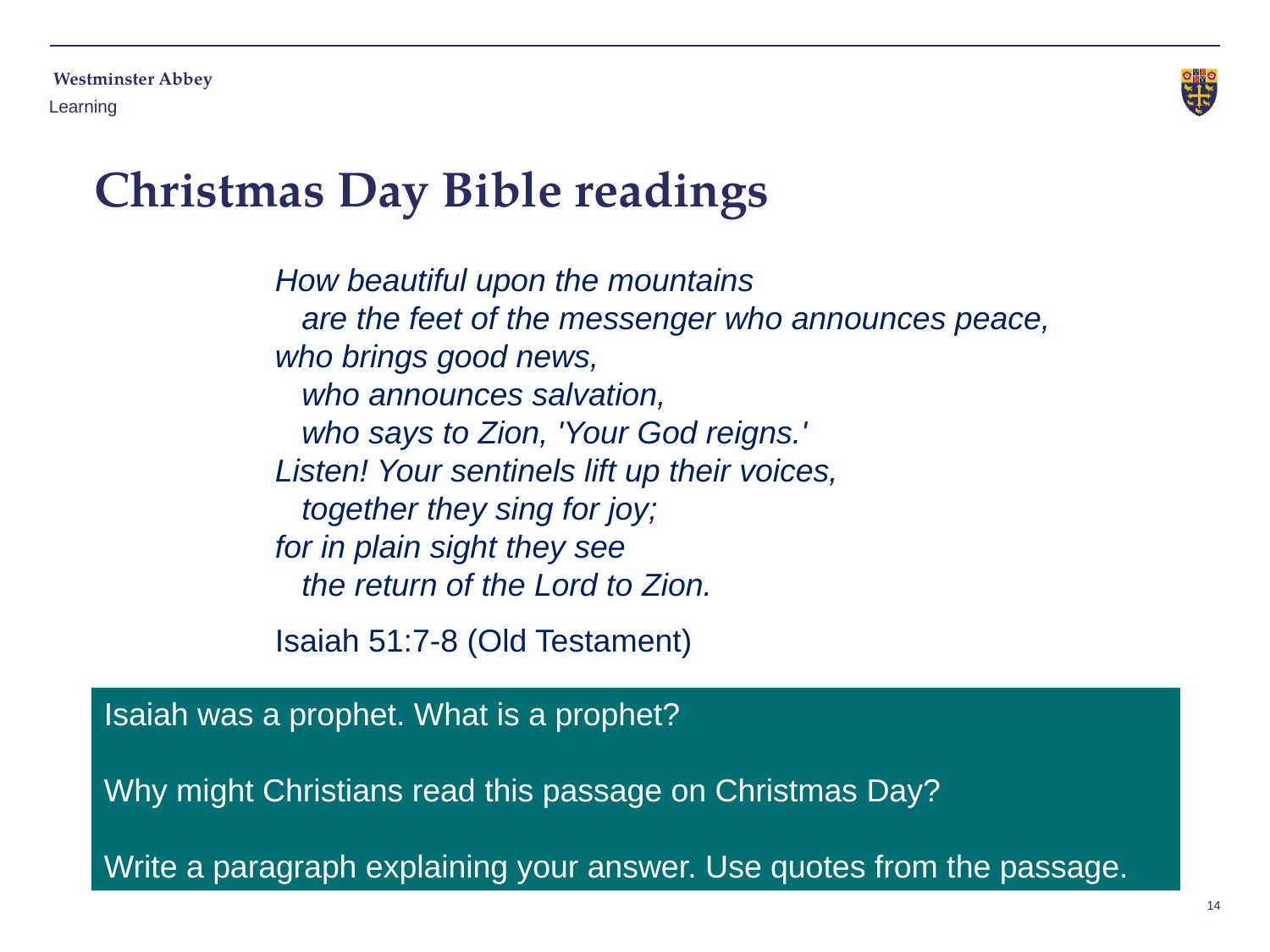

Learning
Christmas Day Bible readings
How beautiful upon the mountains
   are the feet of the messenger who announces peace,
who brings good news,
   who announces salvation,
   who says to Zion, 'Your God reigns.'
Listen! Your sentinels lift up their voices,
   together they sing for joy;
for in plain sight they see
   the return of the Lord to Zion.
Isaiah 51:7-8 (Old Testament)

Isaiah was a prophet. What is a prophet?

Why might Christians read this passage on Christmas Day?

Write a paragraph explaining your answer. Use quotes from the passage.
14